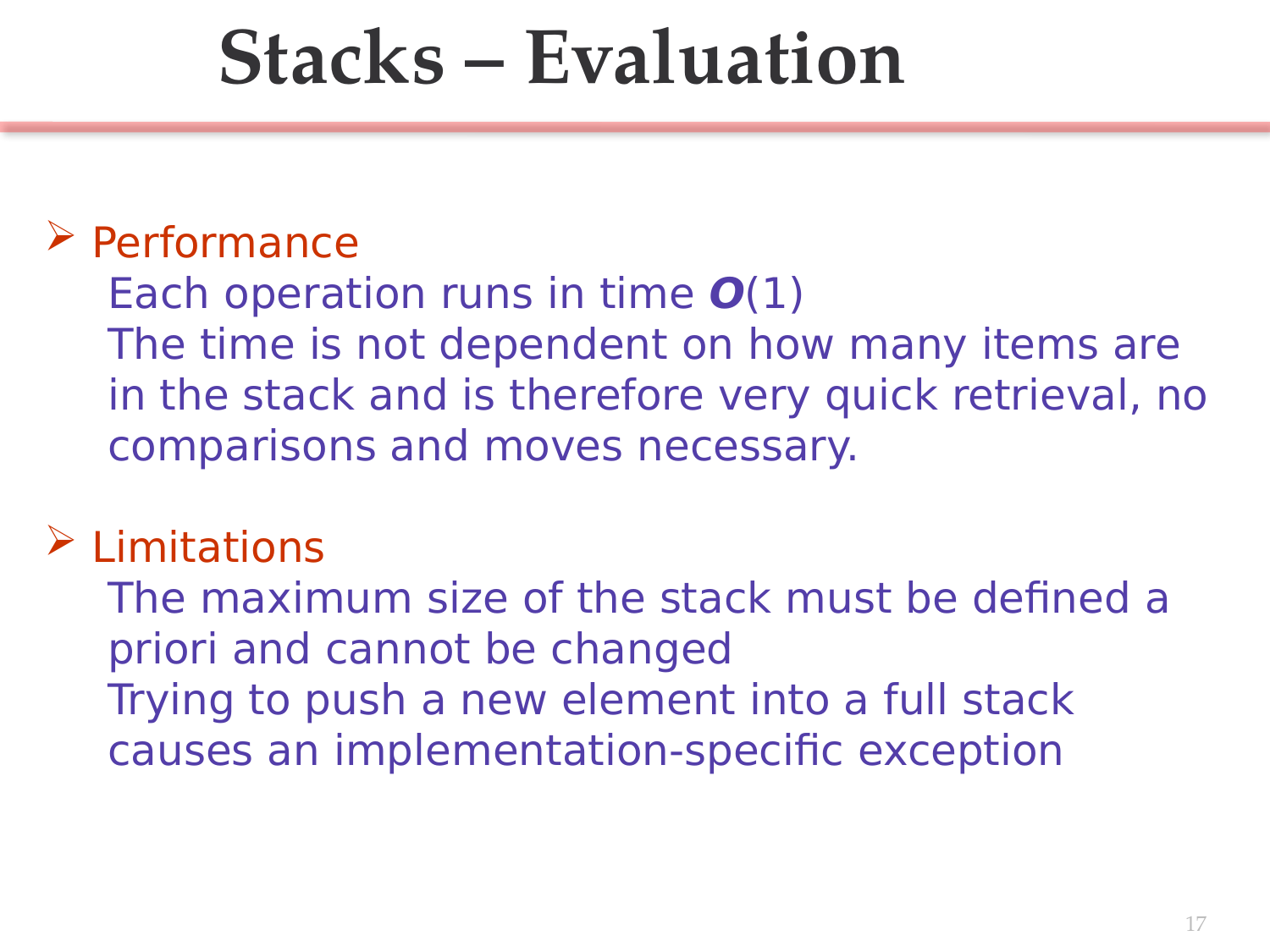

Stacks – Evaluation

Performance
Each operation runs in time O(1)
The time is not dependent on how many items are in the stack and is therefore very quick retrieval, no comparisons and moves necessary.

Limitations
The maximum size of the stack must be defined a priori and cannot be changed
Trying to push a new element into a full stack causes an implementation-specific exception
17